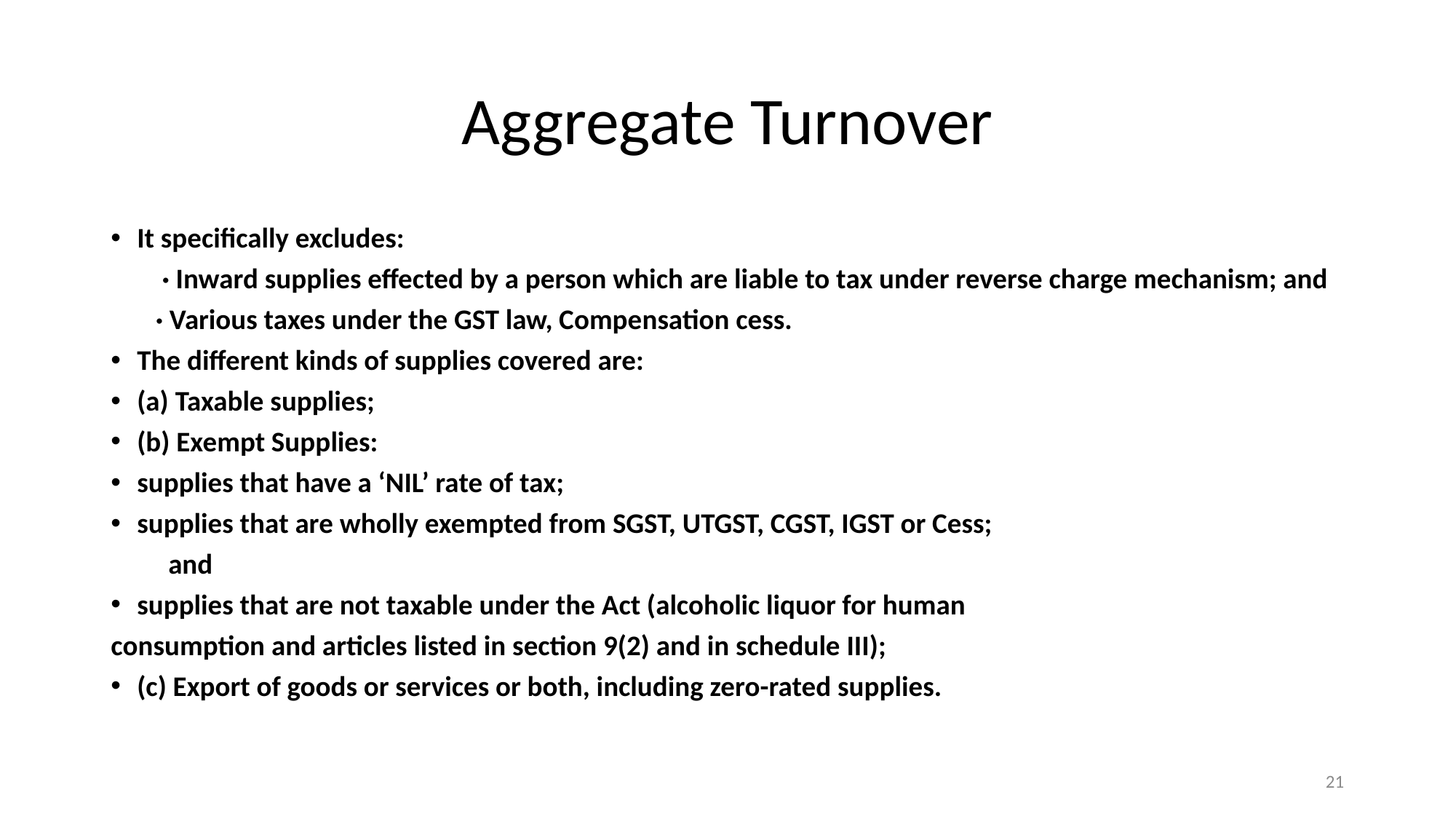

# Aggregate Turnover
It specifically excludes:
        · Inward supplies effected by a person which are liable to tax under reverse charge mechanism; and
       · Various taxes under the GST law, Compensation cess.
The different kinds of supplies covered are:
(a) Taxable supplies;
(b) Exempt Supplies:
supplies that have a ‘NIL’ rate of tax;
supplies that are wholly exempted from SGST, UTGST, CGST, IGST or Cess;
         and
supplies that are not taxable under the Act (alcoholic liquor for human
consumption and articles listed in section 9(2) and in schedule III);
(c) Export of goods or services or both, including zero-rated supplies.

21